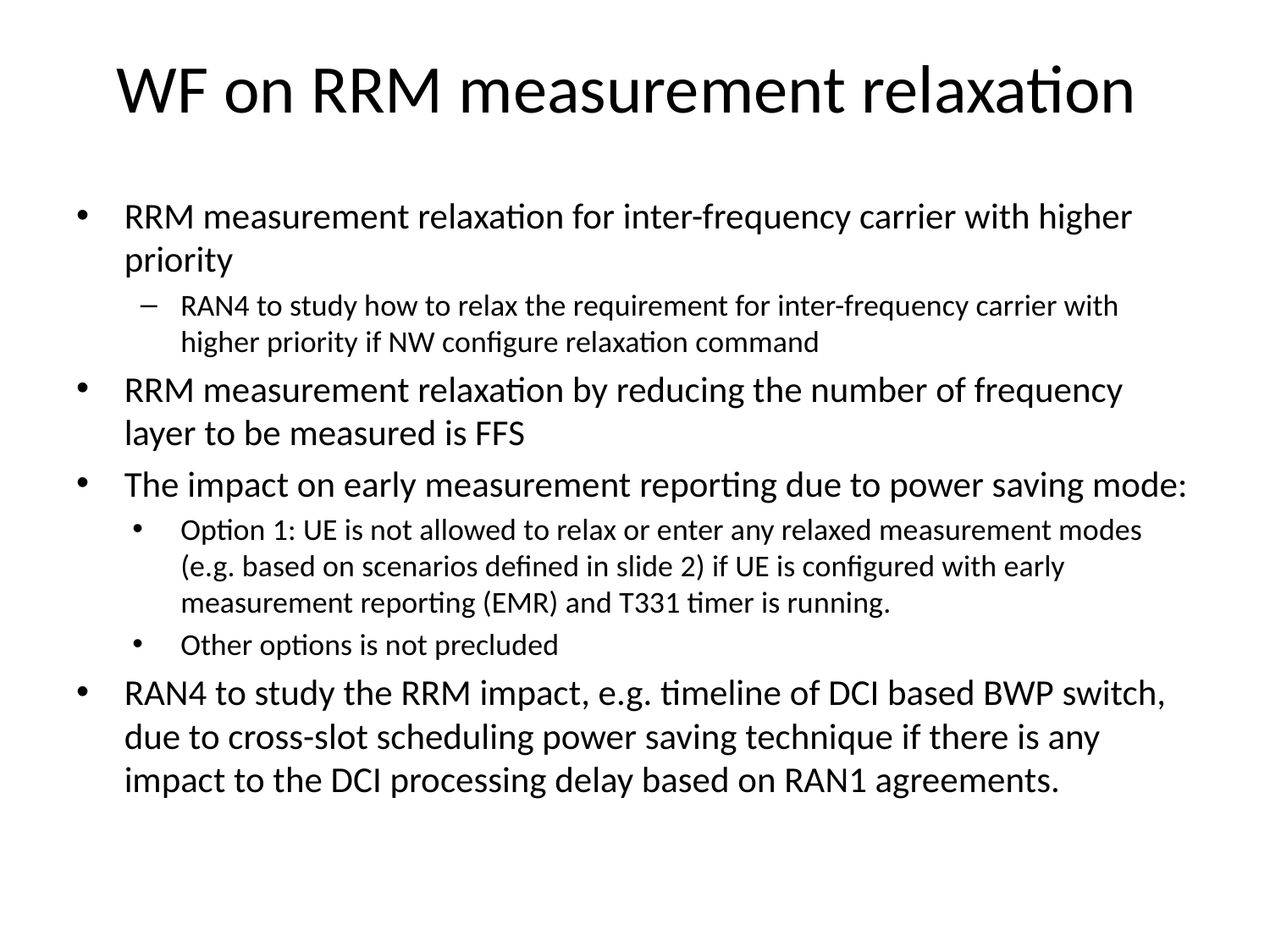

# WF on RRM measurement relaxation
RRM measurement relaxation for inter-frequency carrier with higher priority
RAN4 to study how to relax the requirement for inter-frequency carrier with higher priority if NW configure relaxation command
RRM measurement relaxation by reducing the number of frequency layer to be measured is FFS
The impact on early measurement reporting due to power saving mode:
Option 1: UE is not allowed to relax or enter any relaxed measurement modes (e.g. based on scenarios defined in slide 2) if UE is configured with early measurement reporting (EMR) and T331 timer is running.
Other options is not precluded
RAN4 to study the RRM impact, e.g. timeline of DCI based BWP switch, due to cross-slot scheduling power saving technique if there is any impact to the DCI processing delay based on RAN1 agreements.